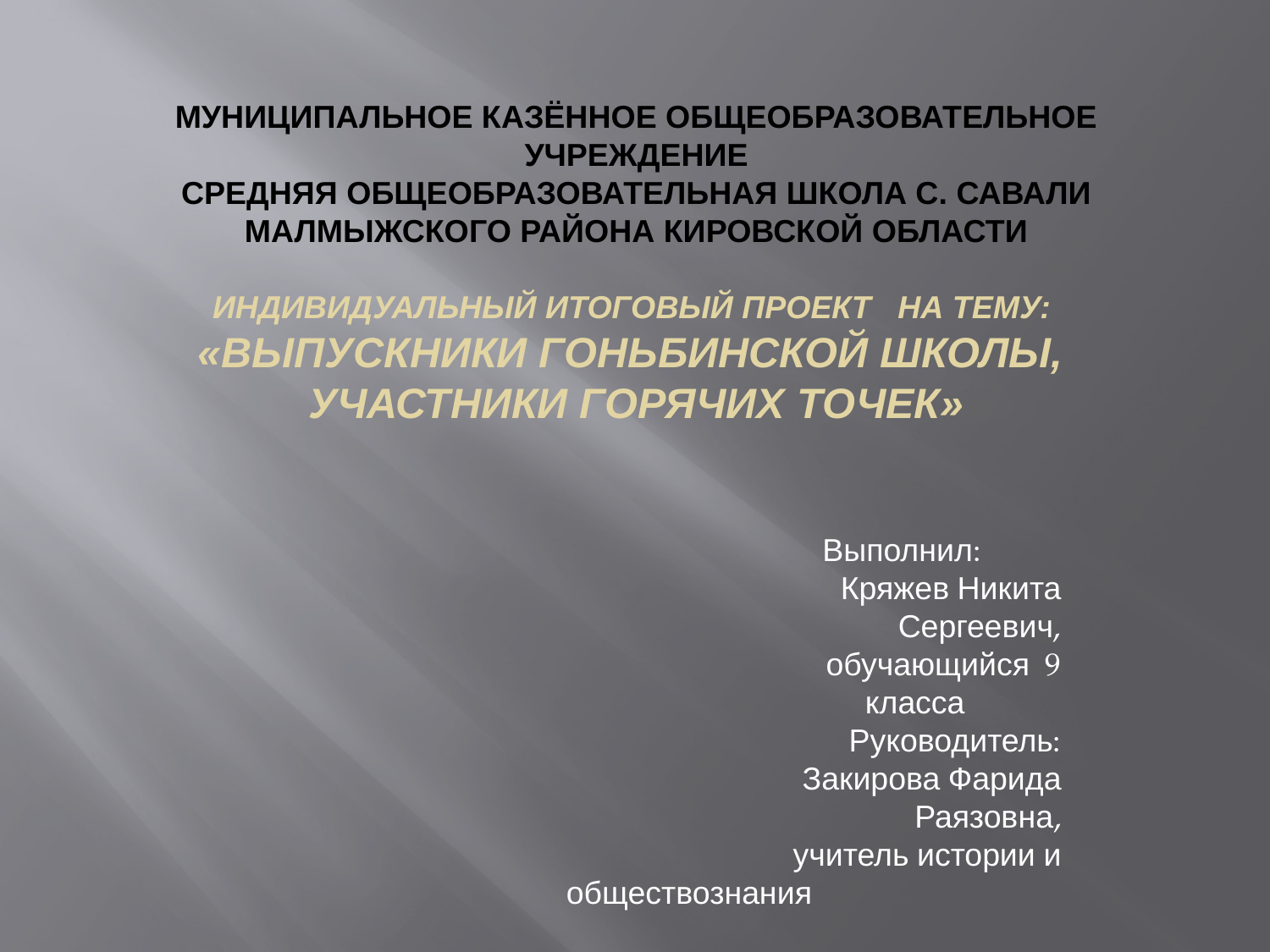

# Муниципальное казённое общеобразовательное учреждение средняя общеобразовательная школа с. Савали Малмыжского района Кировской области ИНДИВИДУАЛЬНЫЙ ИТОГОВЫЙ ПРОЕКТ   на тему: «Выпускники Гоньбинской школы,  участники горячих точек»

 Выполнил:
                                                           Кряжев Никита Сергеевич,
                                                                       обучающийся  9 класса
                                             Руководитель:
                                                               Закирова Фарида Раязовна,
                                                       учитель истории и обществознания